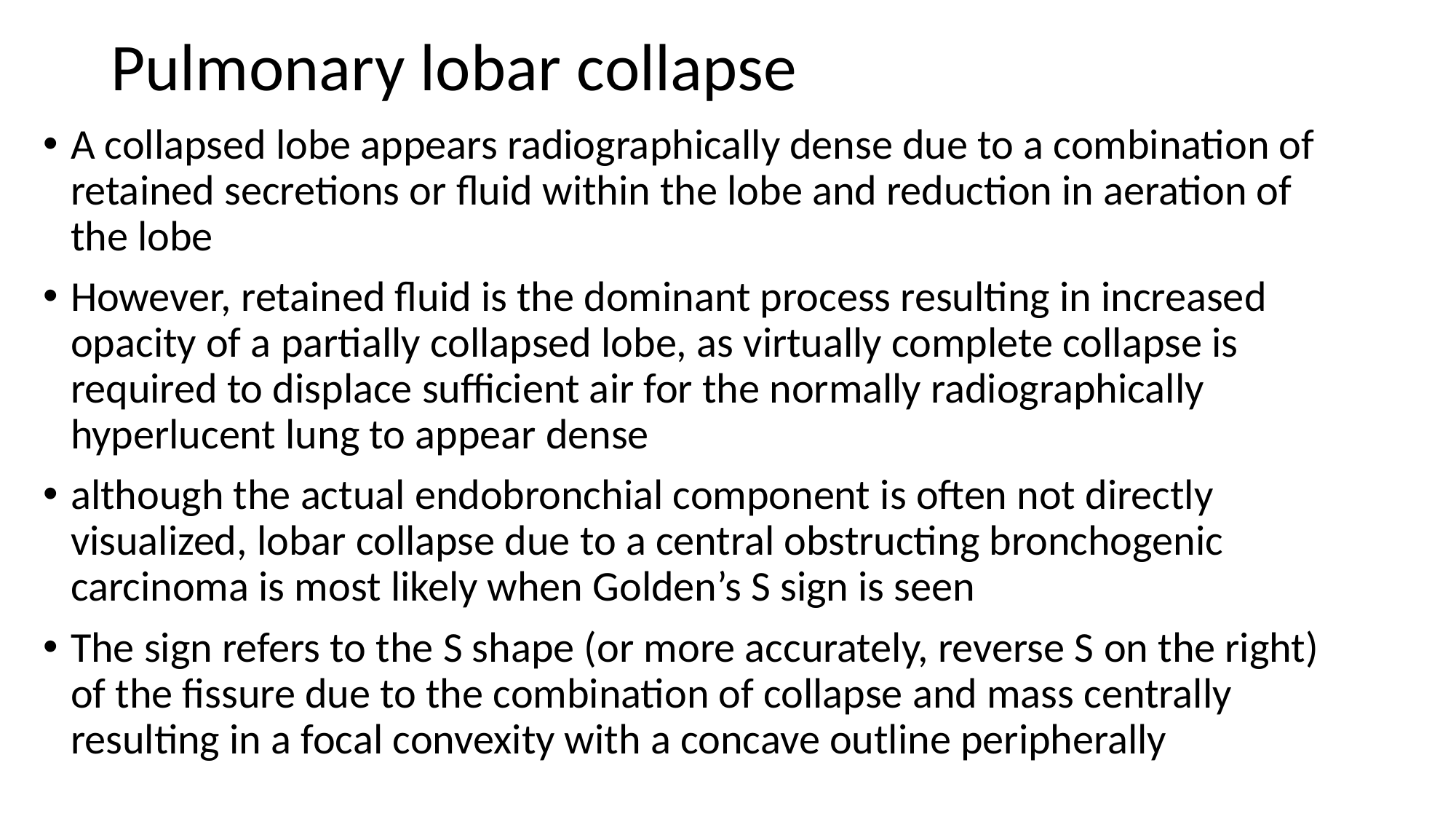

# Pulmonary lobar collapse
A collapsed lobe appears radiographically dense due to a combination of retained secretions or fluid within the lobe and reduction in aeration of the lobe
However, retained fluid is the dominant process resulting in increased opacity of a partially collapsed lobe, as virtually complete collapse is required to displace sufficient air for the normally radiographically hyperlucent lung to appear dense
although the actual endobronchial component is often not directly visualized, lobar collapse due to a central obstructing bronchogenic carcinoma is most likely when Golden’s S sign is seen
The sign refers to the S shape (or more accurately, reverse S on the right) of the fissure due to the combination of collapse and mass centrally resulting in a focal convexity with a concave outline peripherally